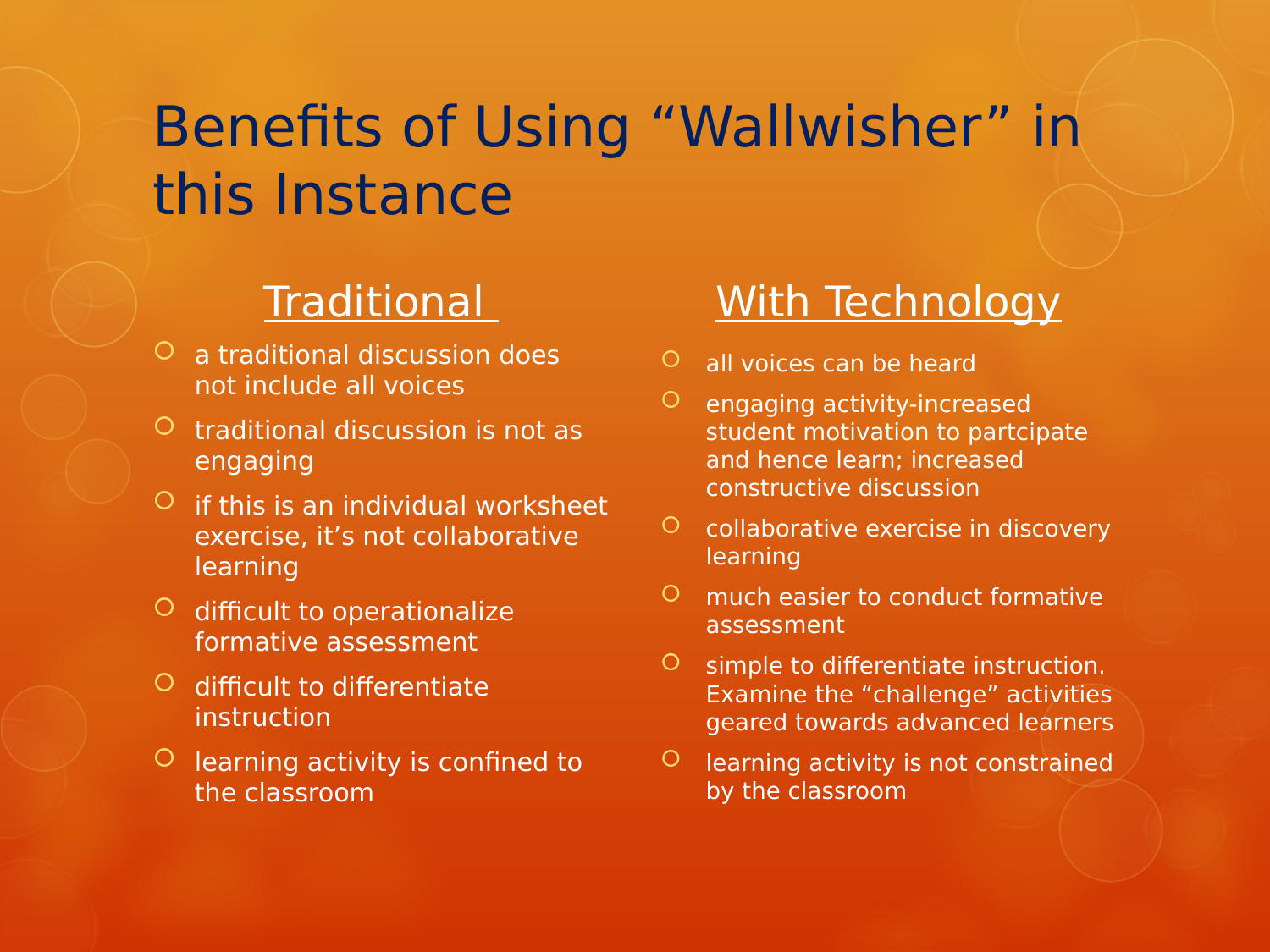

# Benefits of Using “Wallwisher” in this Instance
Traditional
With Technology
a traditional discussion does not include all voices
traditional discussion is not as engaging
if this is an individual worksheet exercise, it’s not collaborative learning
difficult to operationalize formative assessment
difficult to differentiate instruction
learning activity is confined to the classroom
all voices can be heard
engaging activity-increased student motivation to partcipate and hence learn; increased constructive discussion
collaborative exercise in discovery learning
much easier to conduct formative assessment
simple to differentiate instruction.  Examine the “challenge” activities geared towards advanced learners
learning activity is not constrained by the classroom